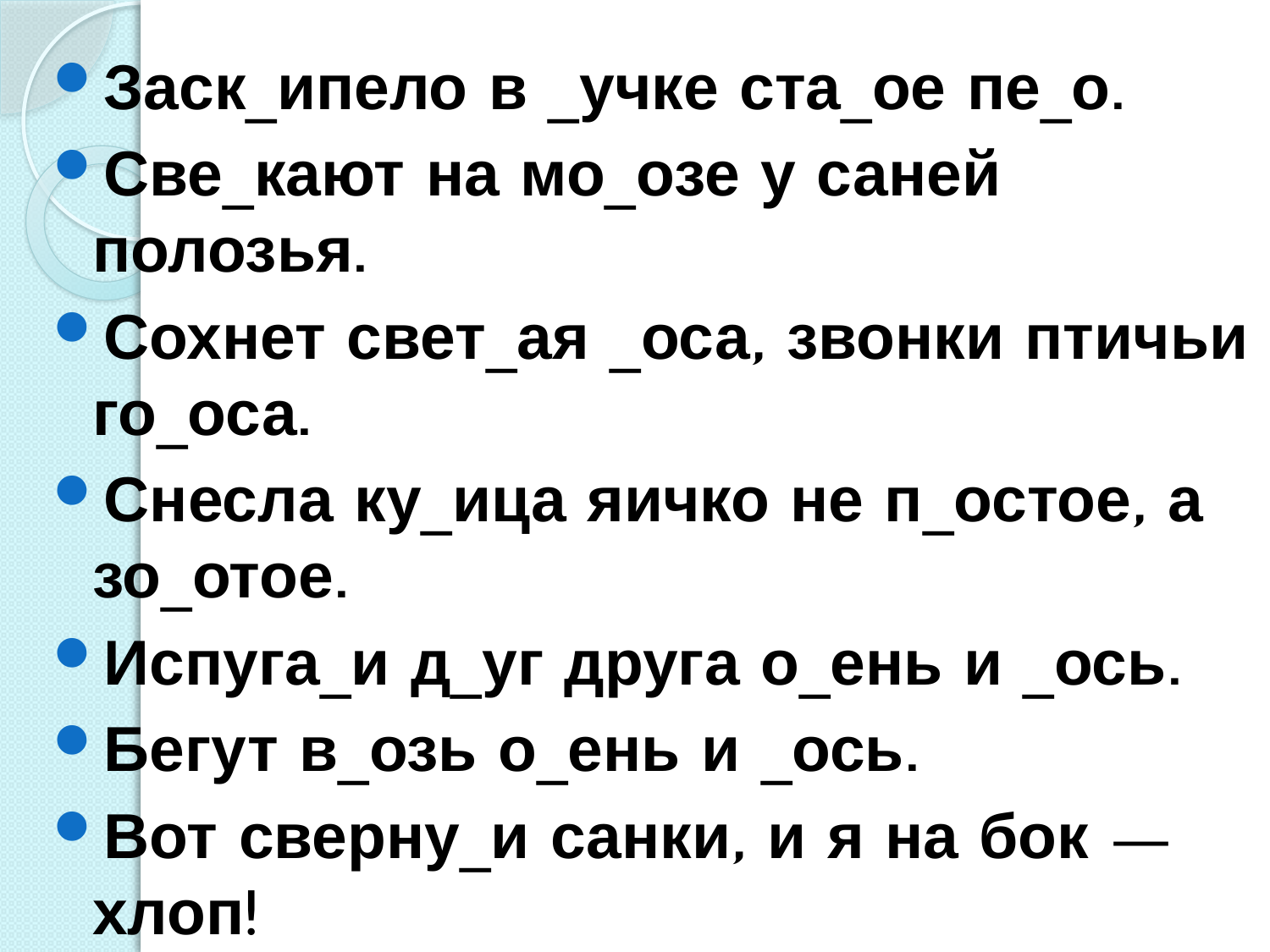

#
Заск_ипело в _учке ста_ое пе_о.
Све_кают на мо_озе у саней полозья.
Сохнет свет_ая _оса, звонки птичьи го_оса.
Снесла ку_ица яичко не п_остое, а зо_отое.
Испуга_и д_уг друга о_ень и _ось.
Бегут в_озь о_ень и _ось.
Вот сверну_и санки, и я на бок — хлоп!
Куба_ем качусь я под го_у в суг_об.